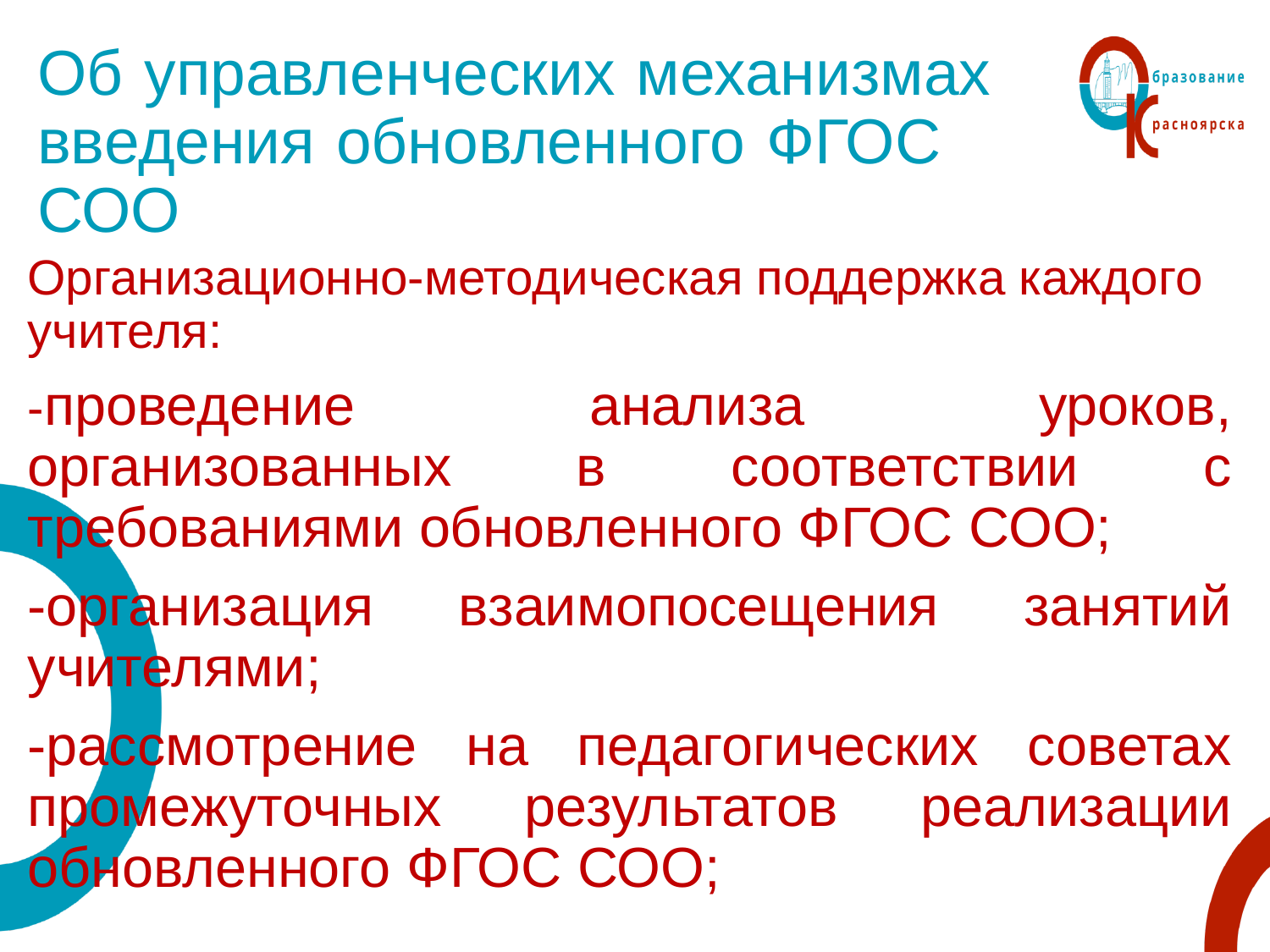

# Об управленческих механизмах введения обновленного ФГОС СОО
Организационно-методическая поддержка каждого учителя:
-проведение анализа уроков, организованных в соответствии с требованиями обновленного ФГОС СОО;
-организация взаимопосещения занятий учителями;
-рассмотрение на педагогических советах промежуточных результатов реализации обновленного ФГОС СОО;